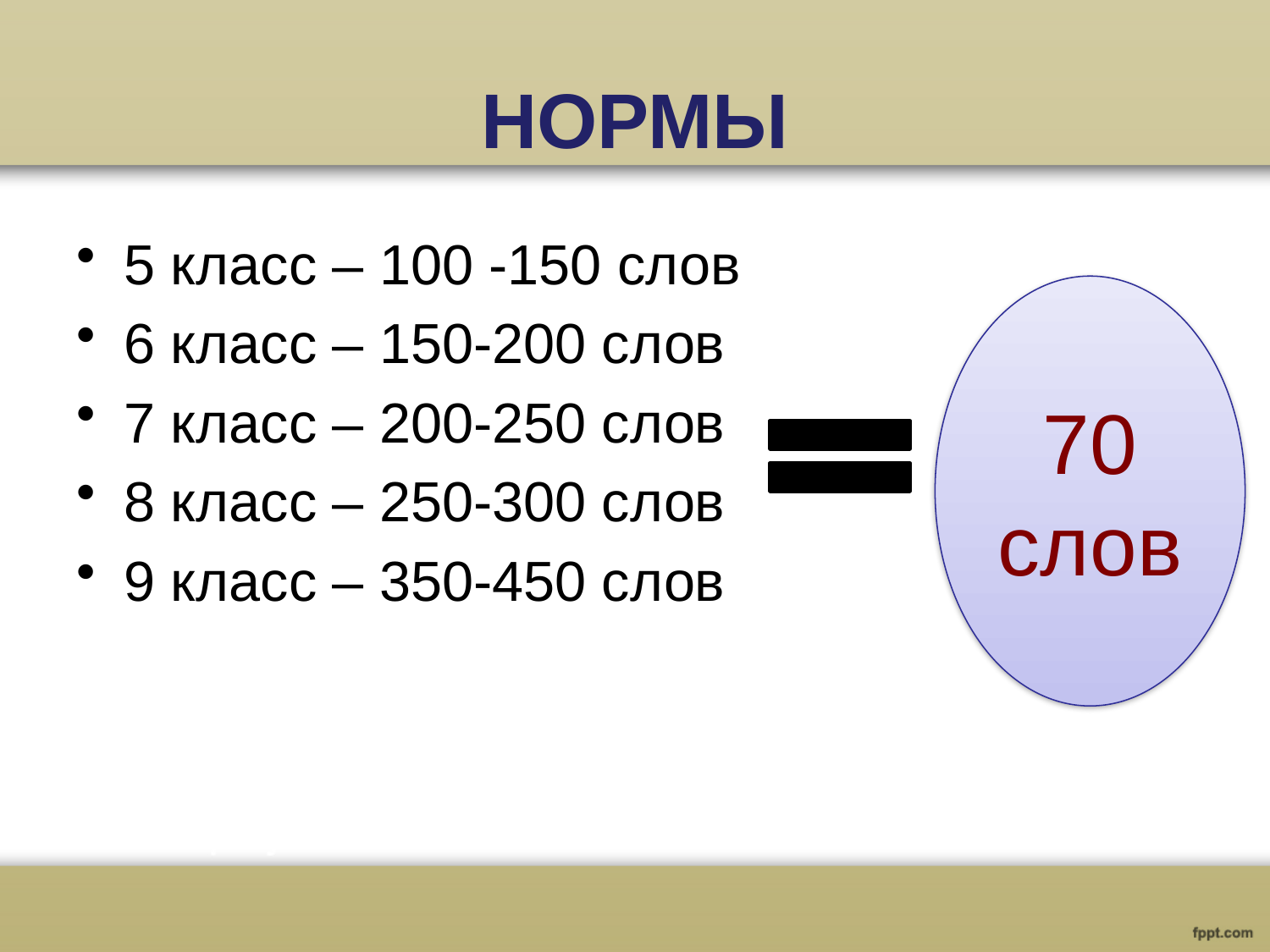

# НОРМЫ
5 класс – 100 -150 слов
6 класс – 150-200 слов
7 класс – 200-250 слов
8 класс – 250-300 слов
9 класс – 350-450 слов
70 слов